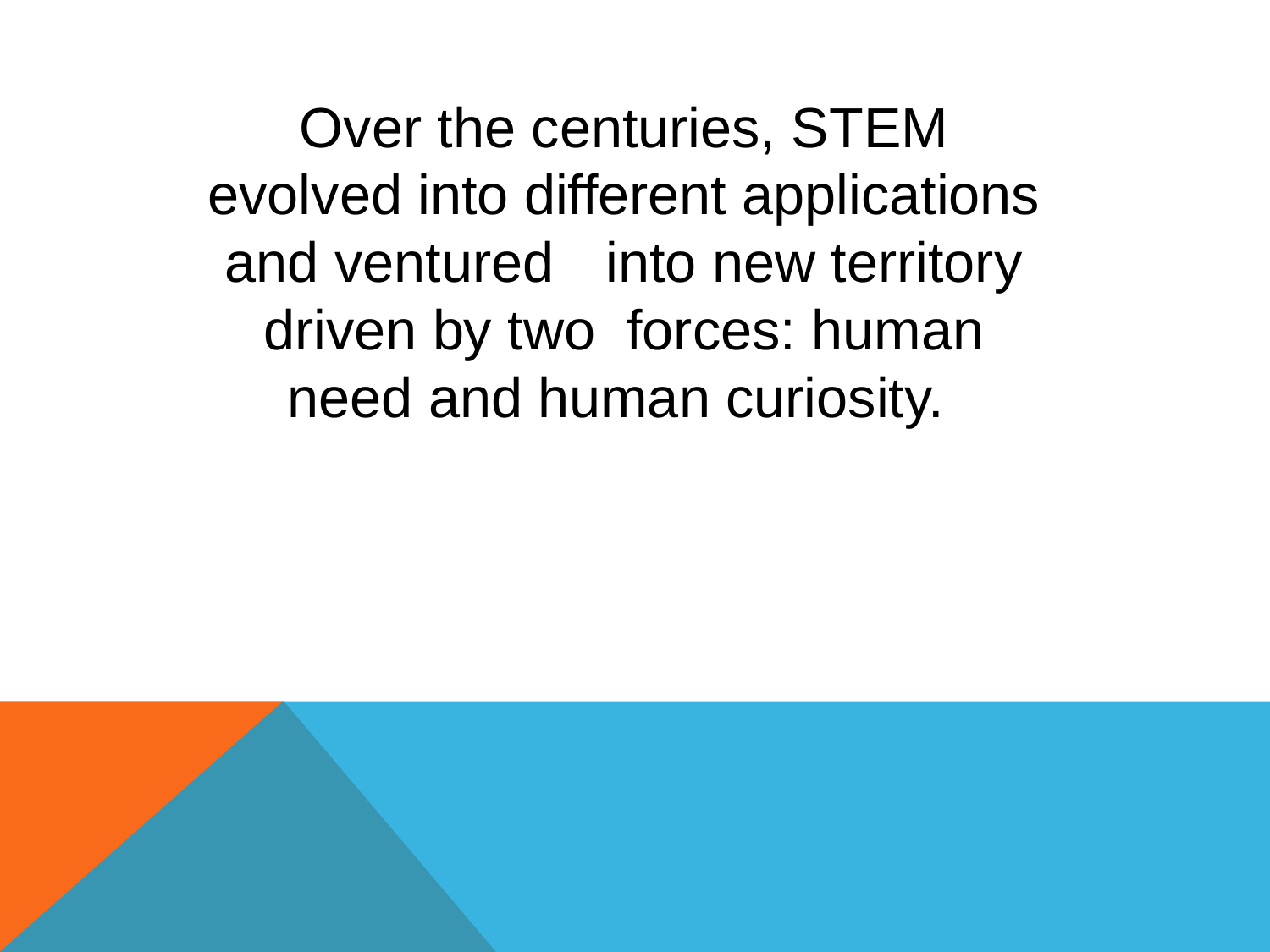

Over the centuries, STEM evolved into different applications and ventured 	into new territory driven by two  forces: human need and human curiosity.